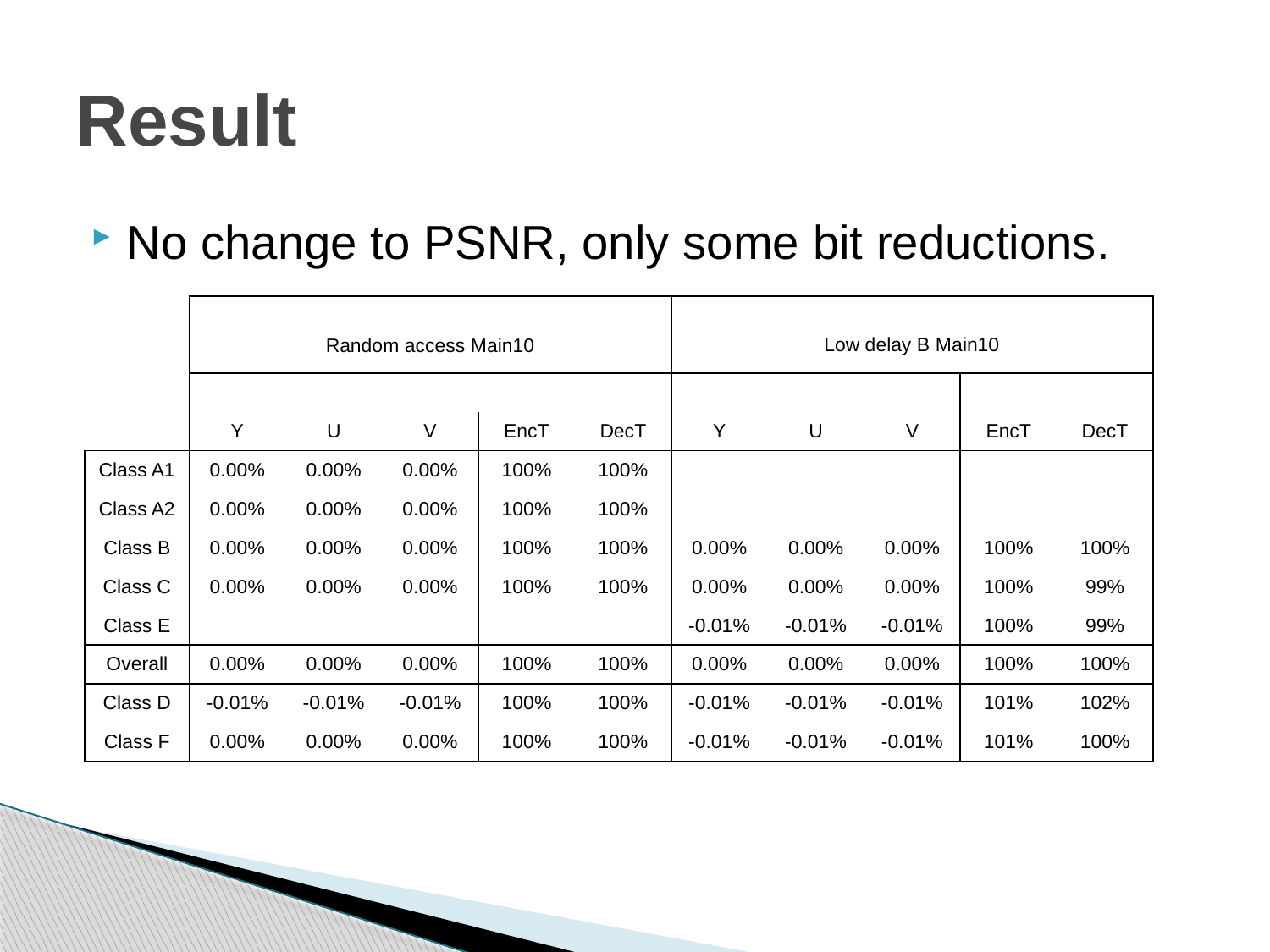

# Result
No change to PSNR, only some bit reductions.

|  | Random access Main10 |  |  |  |  | Low delay B Main10 |  |  |  |  |
| --- | --- | --- | --- | --- | --- | --- | --- | --- | --- | --- |
|  |  |  |  |  |  |  |  |  |  |  |
|  | Y | U | V | EncT | DecT | Y | U | V | EncT | DecT |
| Class A1 | 0.00% | 0.00% | 0.00% | 100% | 100% |  |  |  |  |  |
| Class A2 | 0.00% | 0.00% | 0.00% | 100% | 100% |  |  |  |  |  |
| Class B | 0.00% | 0.00% | 0.00% | 100% | 100% | 0.00% | 0.00% | 0.00% | 100% | 100% |
| Class C | 0.00% | 0.00% | 0.00% | 100% | 100% | 0.00% | 0.00% | 0.00% | 100% | 99% |
| Class E |  |  |  |  |  | -0.01% | -0.01% | -0.01% | 100% | 99% |
| Overall | 0.00% | 0.00% | 0.00% | 100% | 100% | 0.00% | 0.00% | 0.00% | 100% | 100% |
| Class D | -0.01% | -0.01% | -0.01% | 100% | 100% | -0.01% | -0.01% | -0.01% | 101% | 102% |
| Class F | 0.00% | 0.00% | 0.00% | 100% | 100% | -0.01% | -0.01% | -0.01% | 101% | 100% |